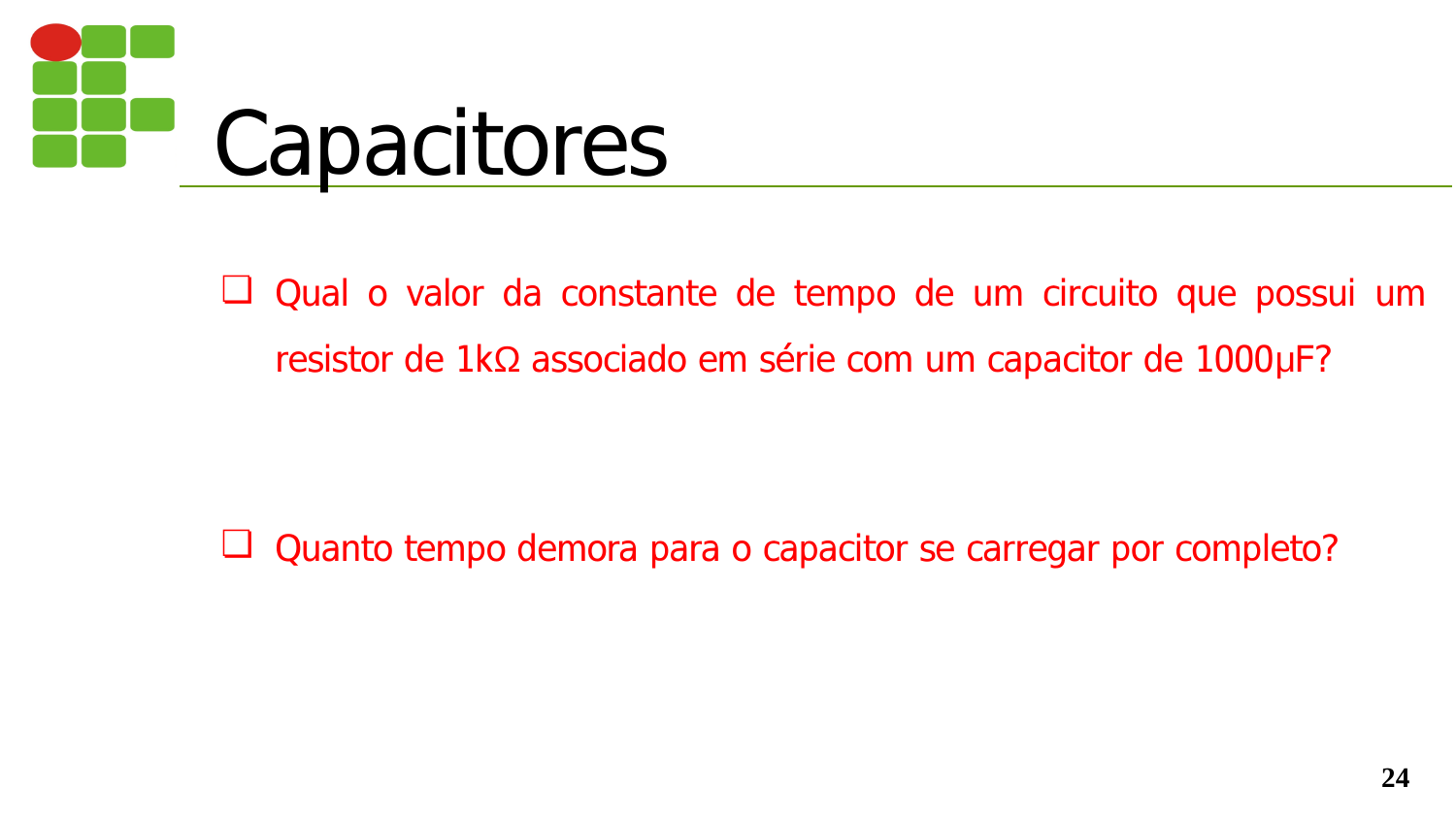

# Capacitores
Qual o valor da constante de tempo de um circuito que possui um resistor de 1kΩ associado em série com um capacitor de 1000μF?
Quanto tempo demora para o capacitor se carregar por completo?
24